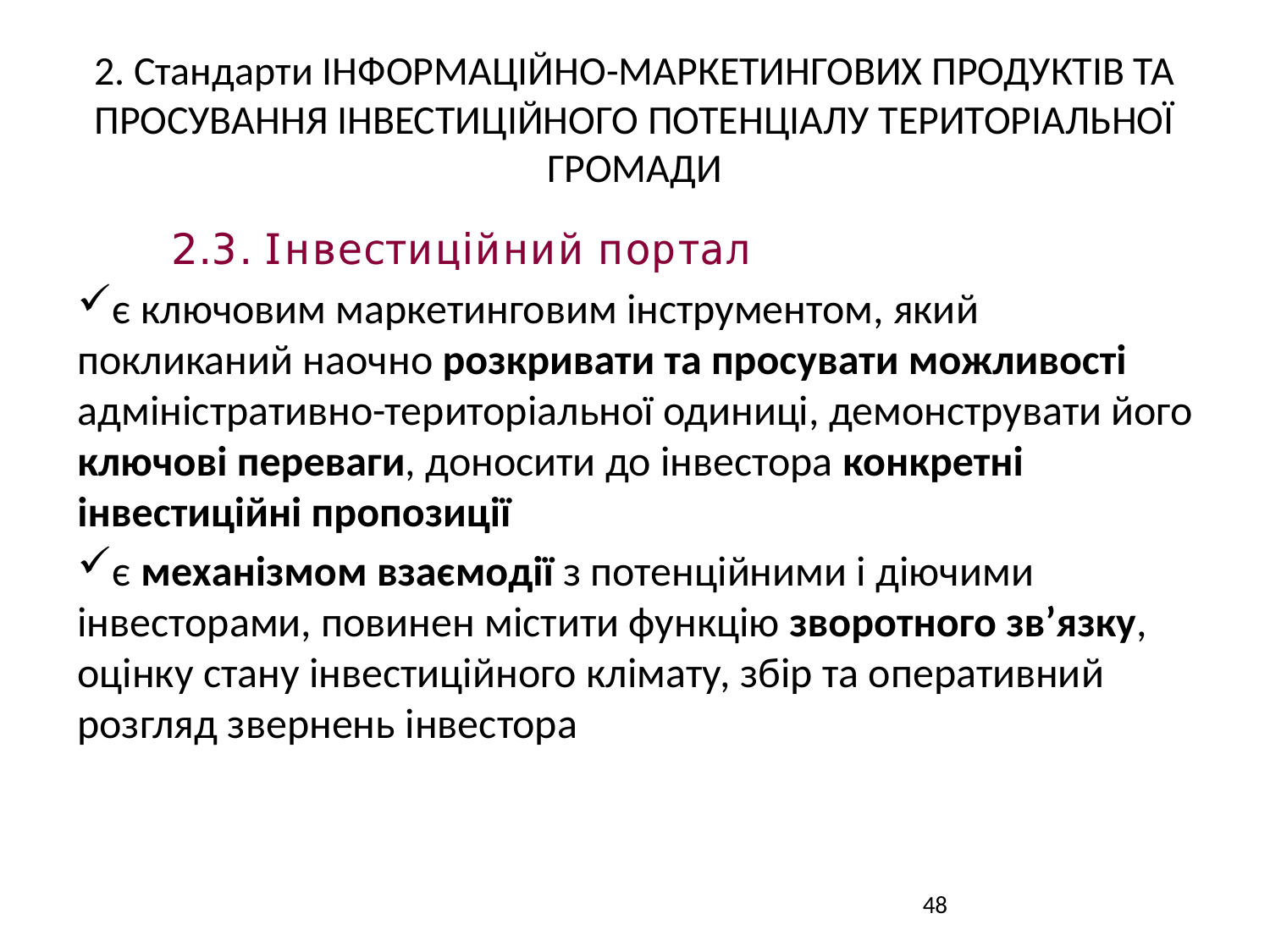

# 2. Стандарти ІНФОРМАЦІЙНО-МАРКЕТИНГОВИХ ПРОДУКТІВ ТА ПРОСУВАННЯ ІНВЕСТИЦІЙНОГО ПОТЕНЦІАЛУ ТЕРИТОРІАЛЬНОЇ ГРОМАДИ
2.3. Інвестиційний портал
є ключовим маркетинговим інструментом, який покликаний наочно розкривати та просувати можливості адміністративно-територіальної одиниці, демонструвати його ключові переваги, доносити до інвестора конкретні інвестиційні пропозиції
є механізмом взаємодії з потенційними і діючими інвесторами, повинен містити функцію зворотного зв’язку, оцінку стану інвестиційного клімату, збір та оперативний розгляд звернень інвестора

48